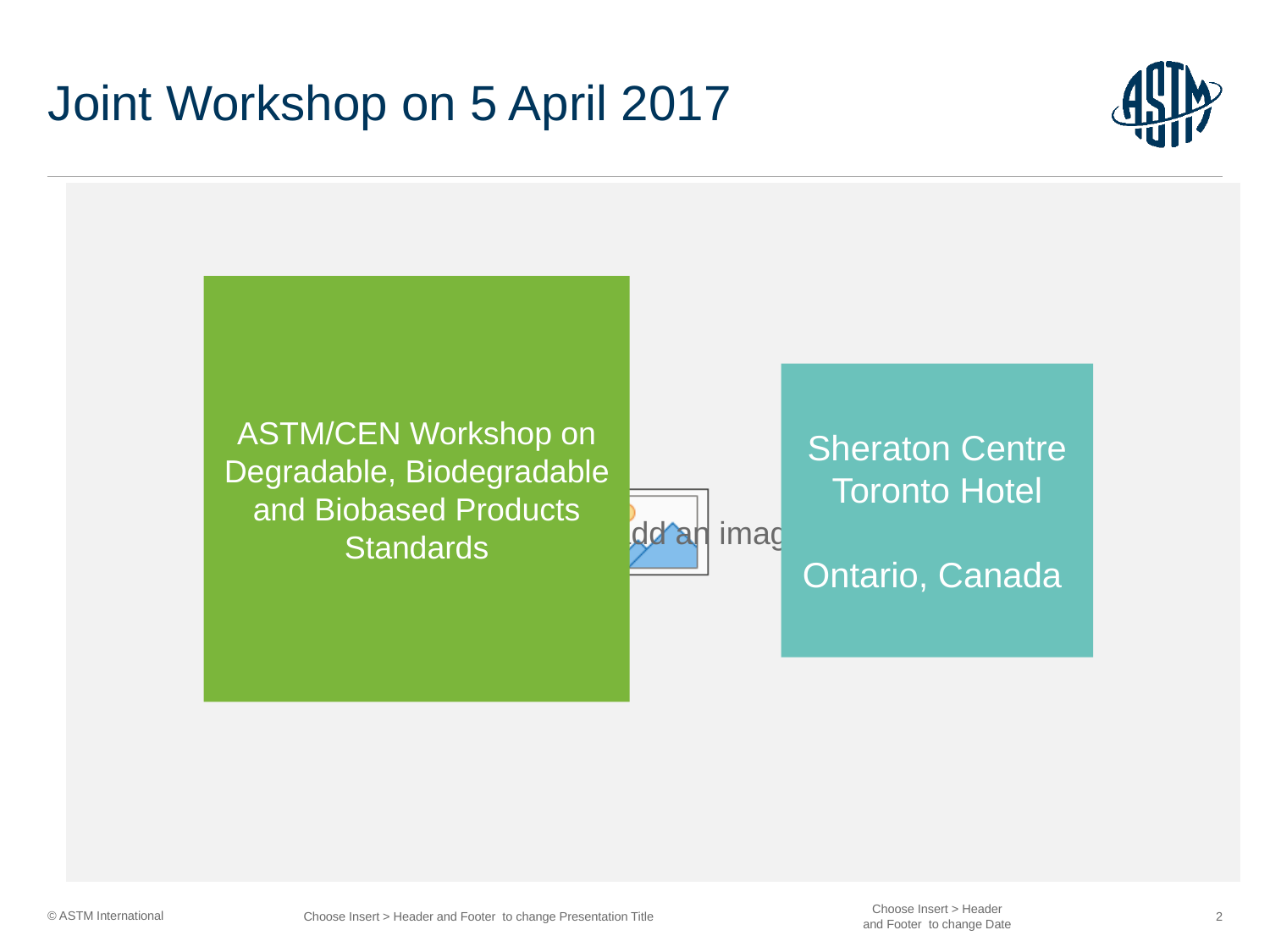

# Joint Workshop on 5 April 2017

ASTM/CEN Workshop on Degradable, Biodegradable and Biobased Products Standards
Sheraton Centre Toronto Hotel

Ontario, Canada
Choose Insert > Header and Footer  to change Date
Choose Insert > Header and Footer  to change Presentation Title
2